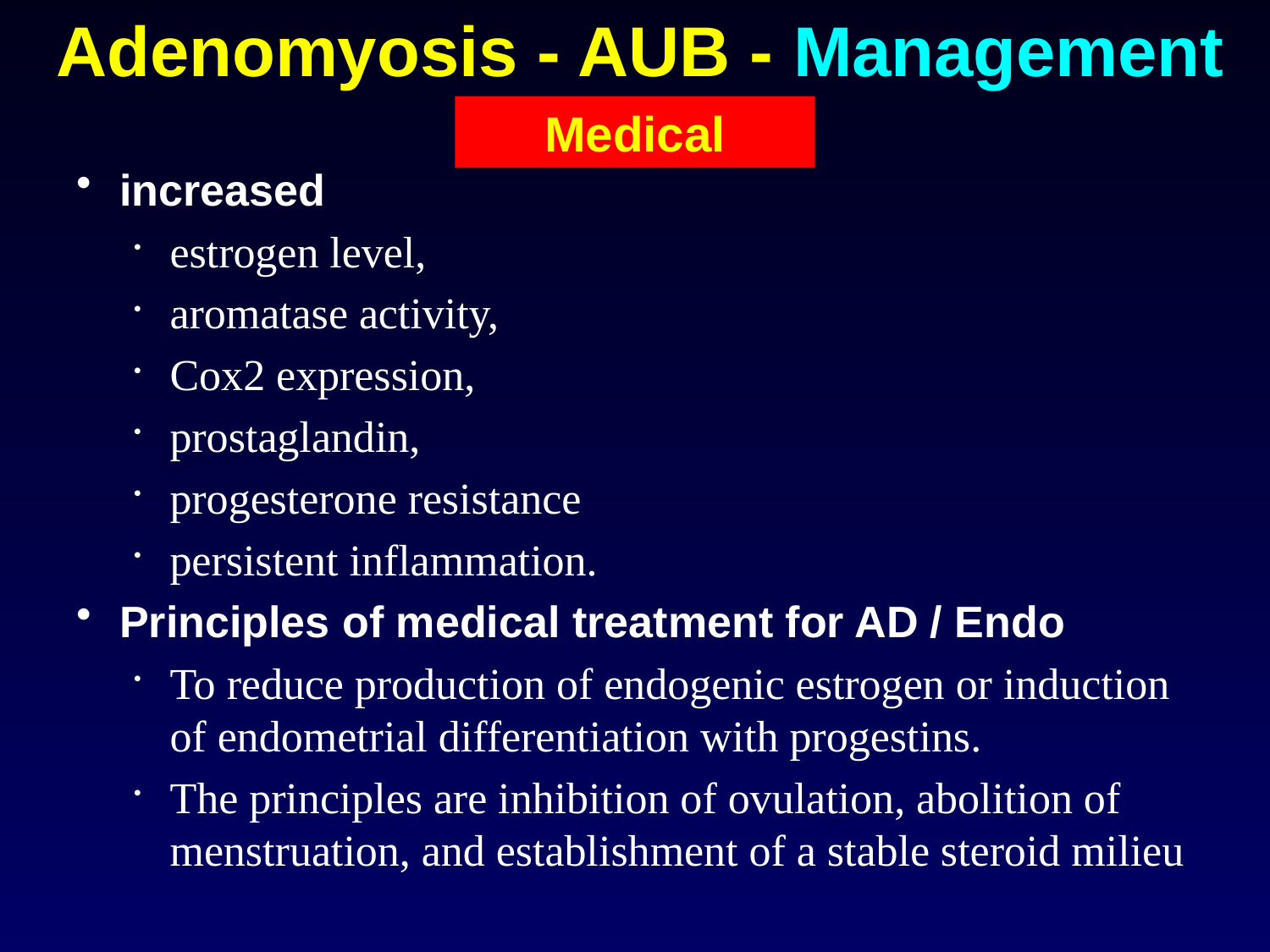

# Adenomyosis - AUB - Management
Medical
increased
estrogen level,
aromatase activity,
Cox2 expression,
prostaglandin,
progesterone resistance
persistent inflammation.
Principles of medical treatment for AD / Endo
To reduce production of endogenic estrogen or induction of endometrial differentiation with progestins.
The principles are inhibition of ovulation, abolition of menstruation, and establishment of a stable steroid milieu